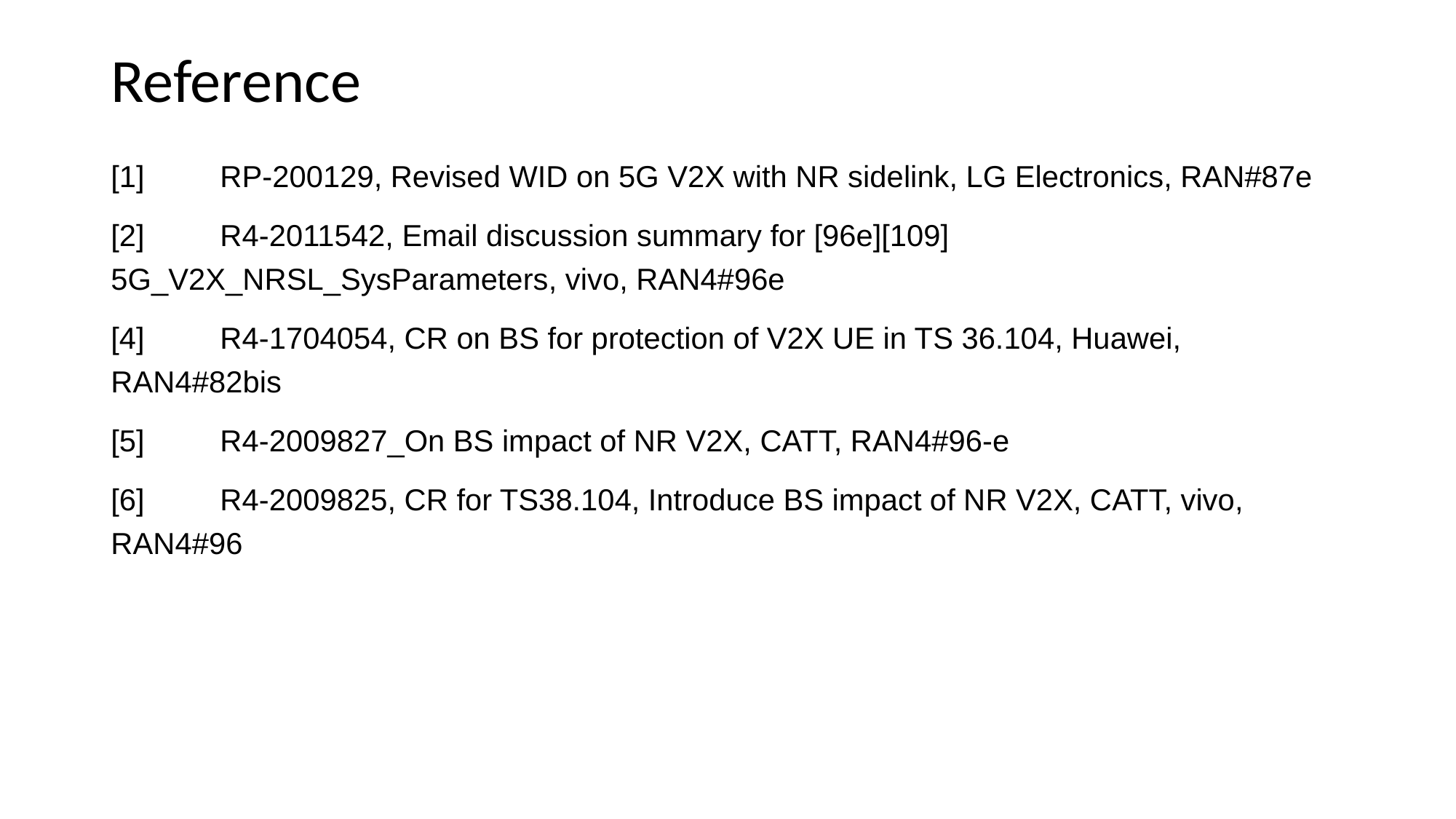

# Reference
[1]	RP-200129, Revised WID on 5G V2X with NR sidelink, LG Electronics, RAN#87e
[2]	R4-2011542, Email discussion summary for [96e][109] 5G_V2X_NRSL_SysParameters, vivo, RAN4#96e
[4]	R4-1704054, CR on BS for protection of V2X UE in TS 36.104, Huawei, RAN4#82bis
[5]	R4-2009827_On BS impact of NR V2X, CATT, RAN4#96-e
[6]	R4-2009825, CR for TS38.104, Introduce BS impact of NR V2X, CATT, vivo, RAN4#96